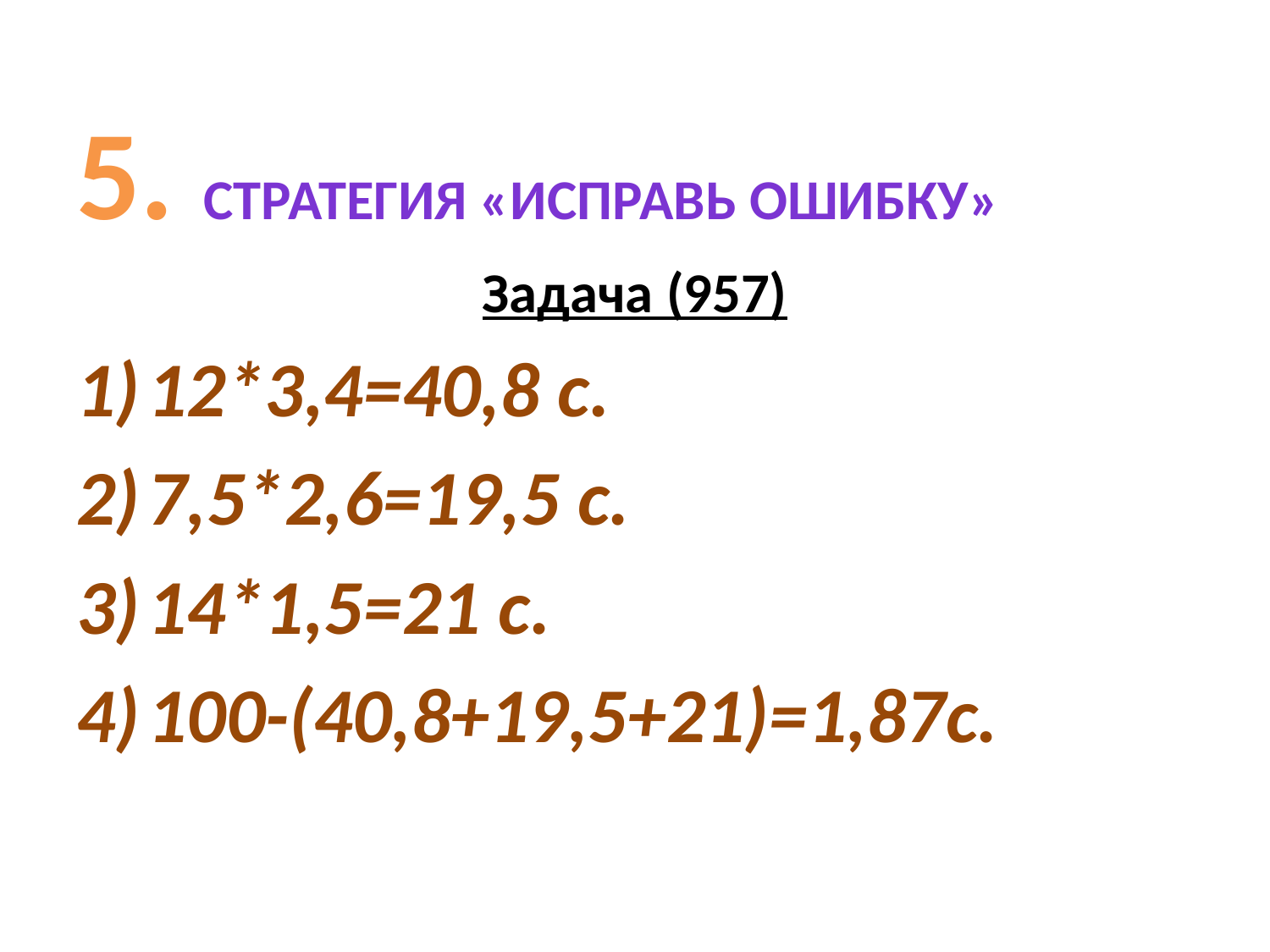

5. Стратегия «Исправь ошибку»
Задача (957)
12*3,4=40,8 с.
7,5*2,6=19,5 с.
14*1,5=21 с.
100-(40,8+19,5+21)=1,87с.